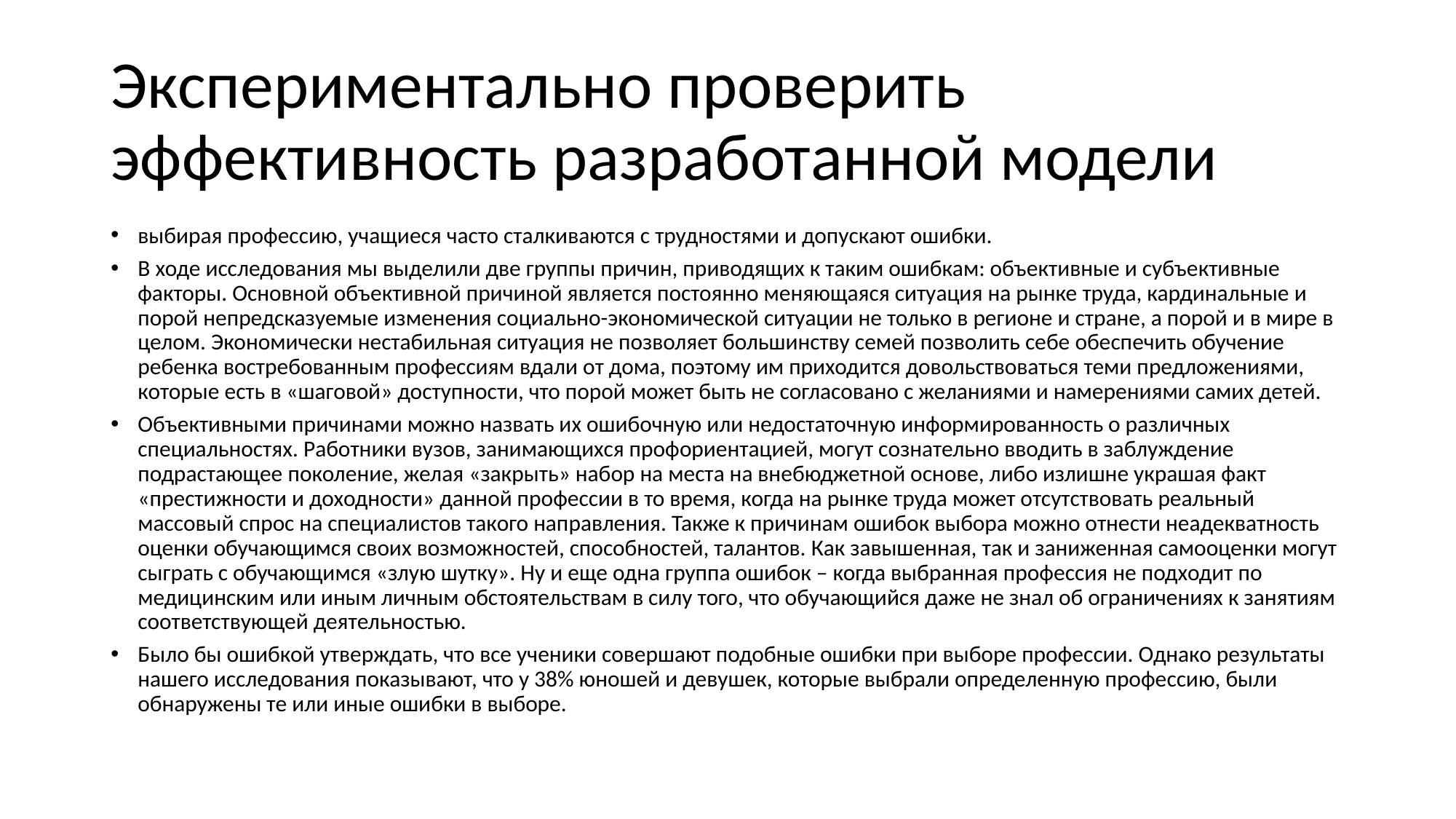

# Экспериментально проверить эффективность разработанной модели
выбирая профессию, учащиеся часто сталкиваются с трудностями и допускают ошибки.
В ходе исследования мы выделили две группы причин, приводящих к таким ошибкам: объективные и субъективные факторы. Основной объективной причиной является постоянно меняющаяся ситуация на рынке труда, кардинальные и порой непредсказуемые изменения социально-экономической ситуации не только в регионе и стране, а порой и в мире в целом. Экономически нестабильная ситуация не позволяет большинству семей позволить себе обеспечить обучение ребенка востребованным профессиям вдали от дома, поэтому им приходится довольствоваться теми предложениями, которые есть в «шаговой» доступности, что порой может быть не согласовано с желаниями и намерениями самих детей.
Объективными причинами можно назвать их ошибочную или недостаточную информированность о различных специальностях. Работники вузов, занимающихся профориентацией, могут сознательно вводить в заблуждение подрастающее поколение, желая «закрыть» набор на места на внебюджетной основе, либо излишне украшая факт «престижности и доходности» данной профессии в то время, когда на рынке труда может отсутствовать реальный массовый спрос на специалистов такого направления. Также к причинам ошибок выбора можно отнести неадекватность оценки обучающимся своих возможностей, способностей, талантов. Как завышенная, так и заниженная самооценки могут сыграть с обучающимся «злую шутку». Ну и еще одна группа ошибок – когда выбранная профессия не подходит по медицинским или иным личным обстоятельствам в силу того, что обучающийся даже не знал об ограничениях к занятиям соответствующей деятельностью.
Было бы ошибкой утверждать, что все ученики совершают подобные ошибки при выборе профессии. Однако результаты нашего исследования показывают, что у 38% юношей и девушек, которые выбрали определенную профессию, были обнаружены те или иные ошибки в выборе.